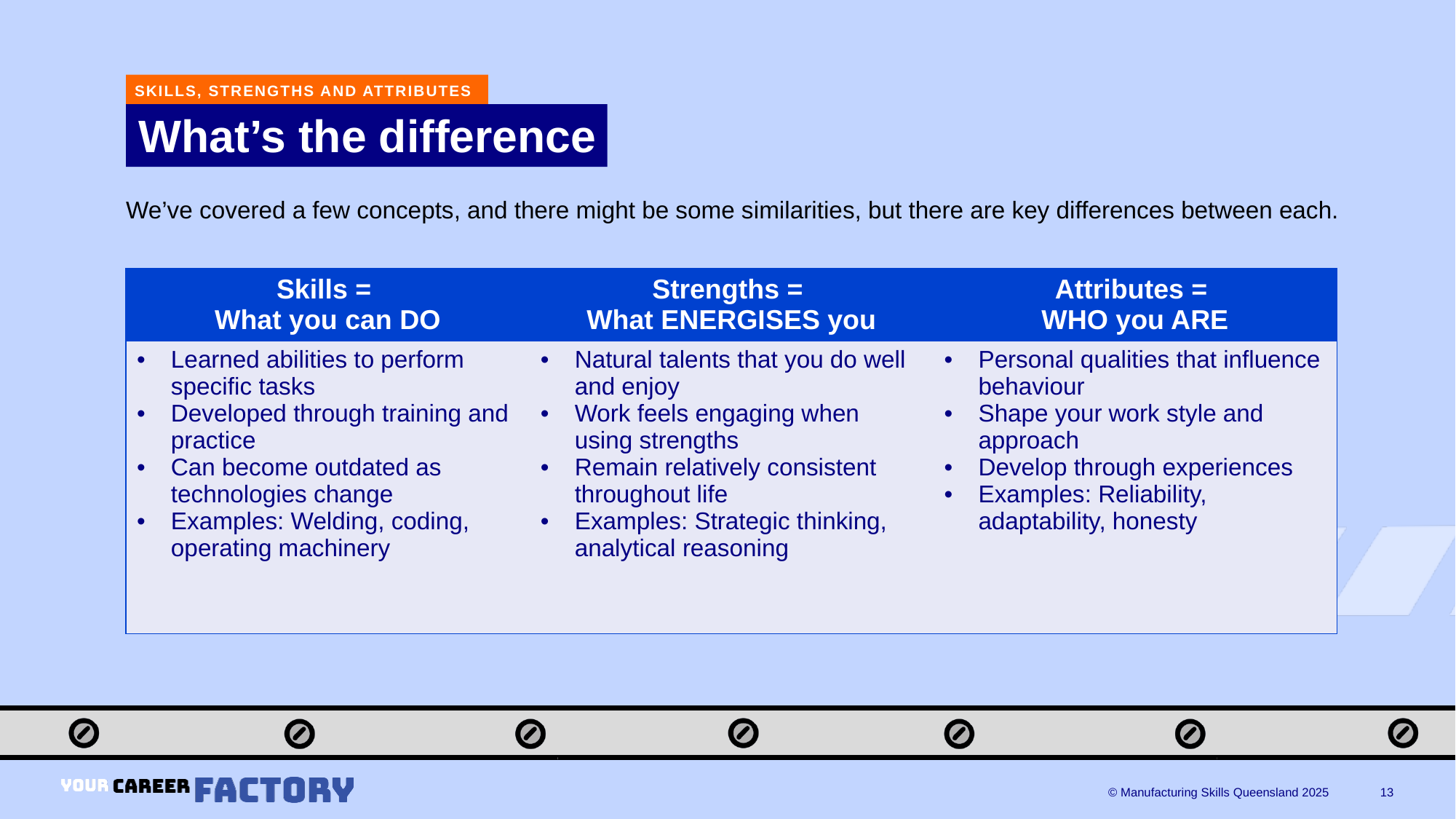

SKILLS, STRENGTHS AND ATTRIBUTES
# What’s the difference
We’ve covered a few concepts, and there might be some similarities, but there are key differences between each.
| Skills = What you can DO | Strengths = What ENERGISES you | Attributes = WHO you ARE |
| --- | --- | --- |
| Learned abilities to perform specific tasks Developed through training and practice Can become outdated as technologies change Examples: Welding, coding, operating machinery | Natural talents that you do well and enjoy Work feels engaging when using strengths Remain relatively consistent throughout life Examples: Strategic thinking, analytical reasoning | Personal qualities that influence behaviour Shape your work style and approach Develop through experiences Examples: Reliability, adaptability, honesty |